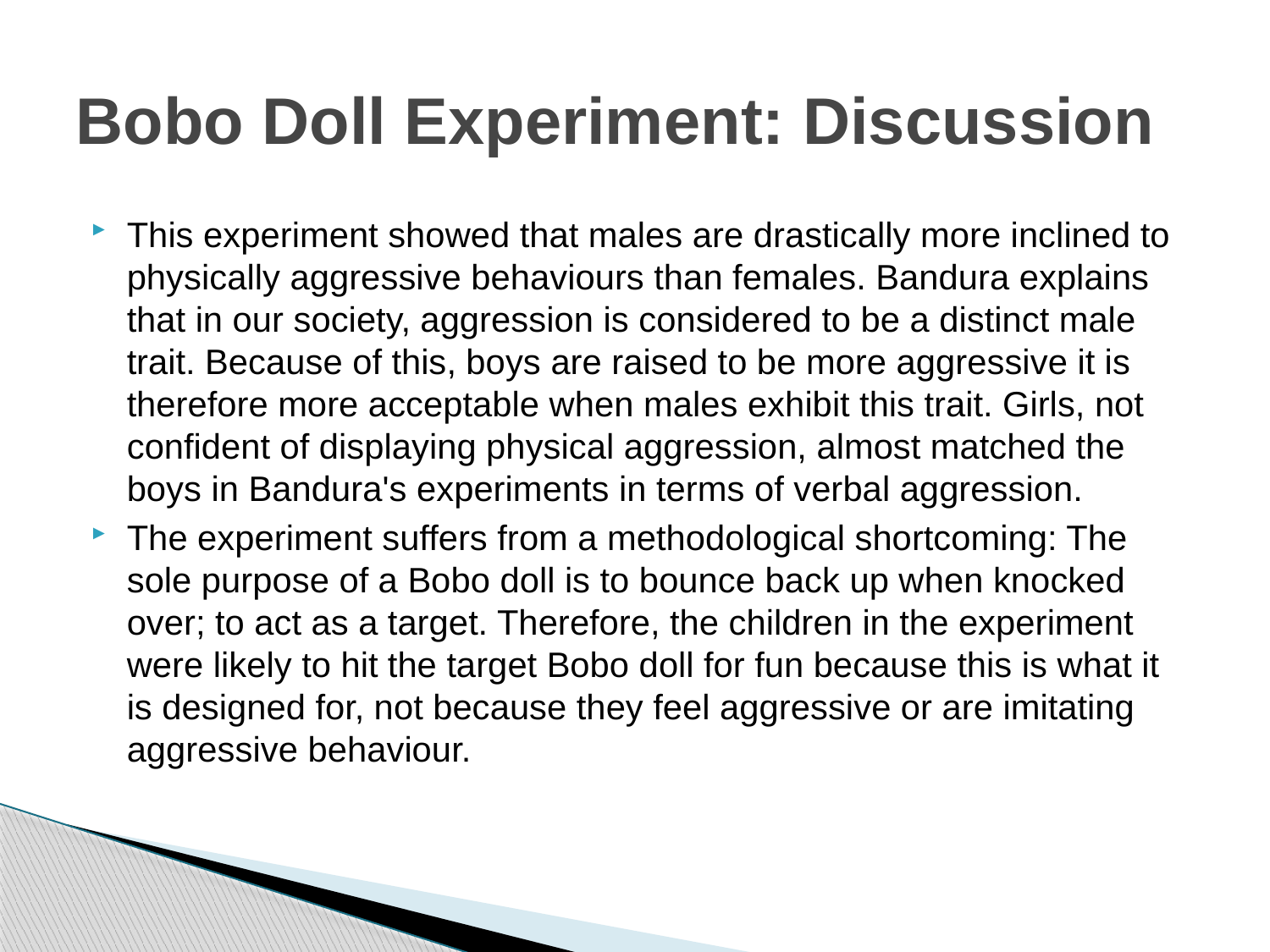

# Bobo Doll Experiment: Discussion
This experiment showed that males are drastically more inclined to physically aggressive behaviours than females. Bandura explains that in our society, aggression is considered to be a distinct male trait. Because of this, boys are raised to be more aggressive it is therefore more acceptable when males exhibit this trait. Girls, not confident of displaying physical aggression, almost matched the boys in Bandura's experiments in terms of verbal aggression.
The experiment suffers from a methodological shortcoming: The sole purpose of a Bobo doll is to bounce back up when knocked over; to act as a target. Therefore, the children in the experiment were likely to hit the target Bobo doll for fun because this is what it is designed for, not because they feel aggressive or are imitating aggressive behaviour.